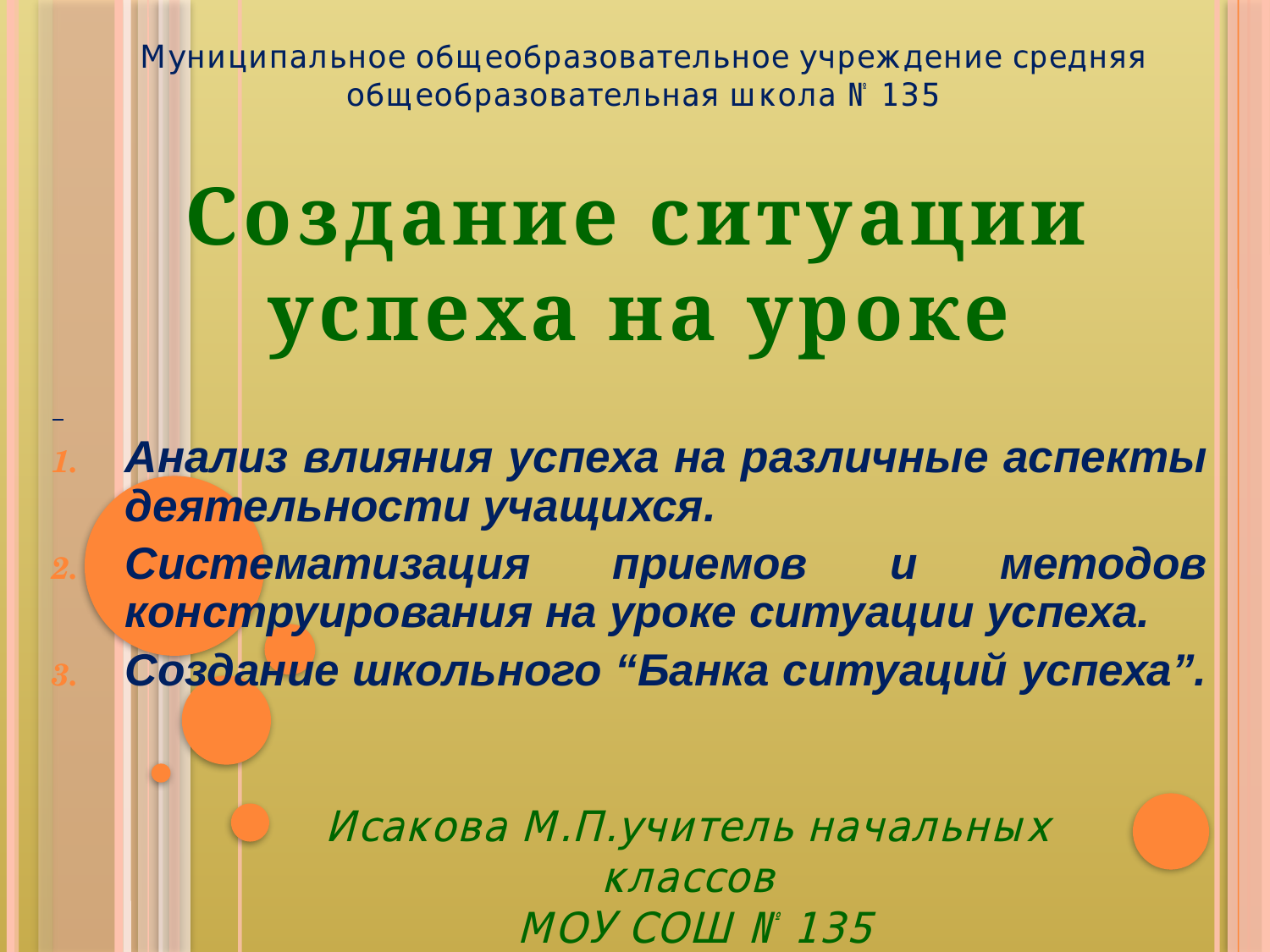

Муниципальное общеобразовательное учреждение средняя общеобразовательная школа № 135
# Создание ситуации успеха на уроке

Анализ влияния успеха на различные аспекты деятельности учащихся.
Систематизация приемов и методов конструирования на уроке ситуации успеха.
Создание школьного “Банка ситуаций успеха”.
Исакова М.П.учитель начальных классов
 МОУ СОШ № 135